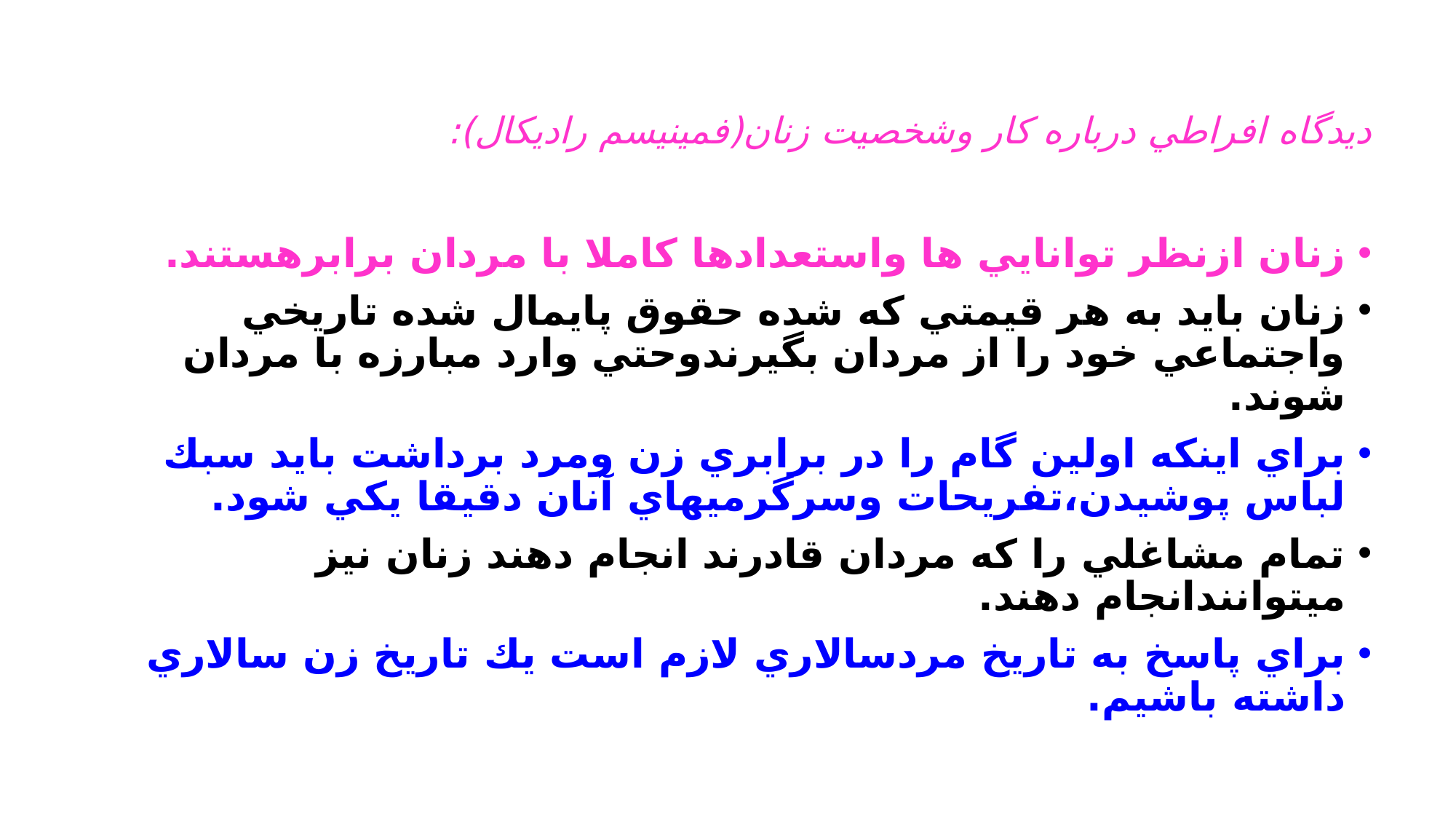

# ديدگاه افراطي درباره كار وشخصيت زنان(فمينيسم راديكال):
زنان ازنظر توانايي ها واستعدادها كاملا با مردان برابرهستند.
زنان بايد به هر قيمتي كه شده حقوق پايمال شده تاريخي واجتماعي خود را از مردان بگيرندوحتي وارد مبارزه با مردان شوند.
براي اينكه اولين گام را در برابري زن ومرد برداشت بايد سبك لباس پوشيدن،تفريحات وسرگرميهاي آنان دقيقا يكي شود.
تمام مشاغلي را كه مردان قادرند انجام دهند زنان نيز ميتوانندانجام دهند.
براي پاسخ به تاريخ مردسالاري لازم است يك تاريخ زن سالاري داشته باشيم.